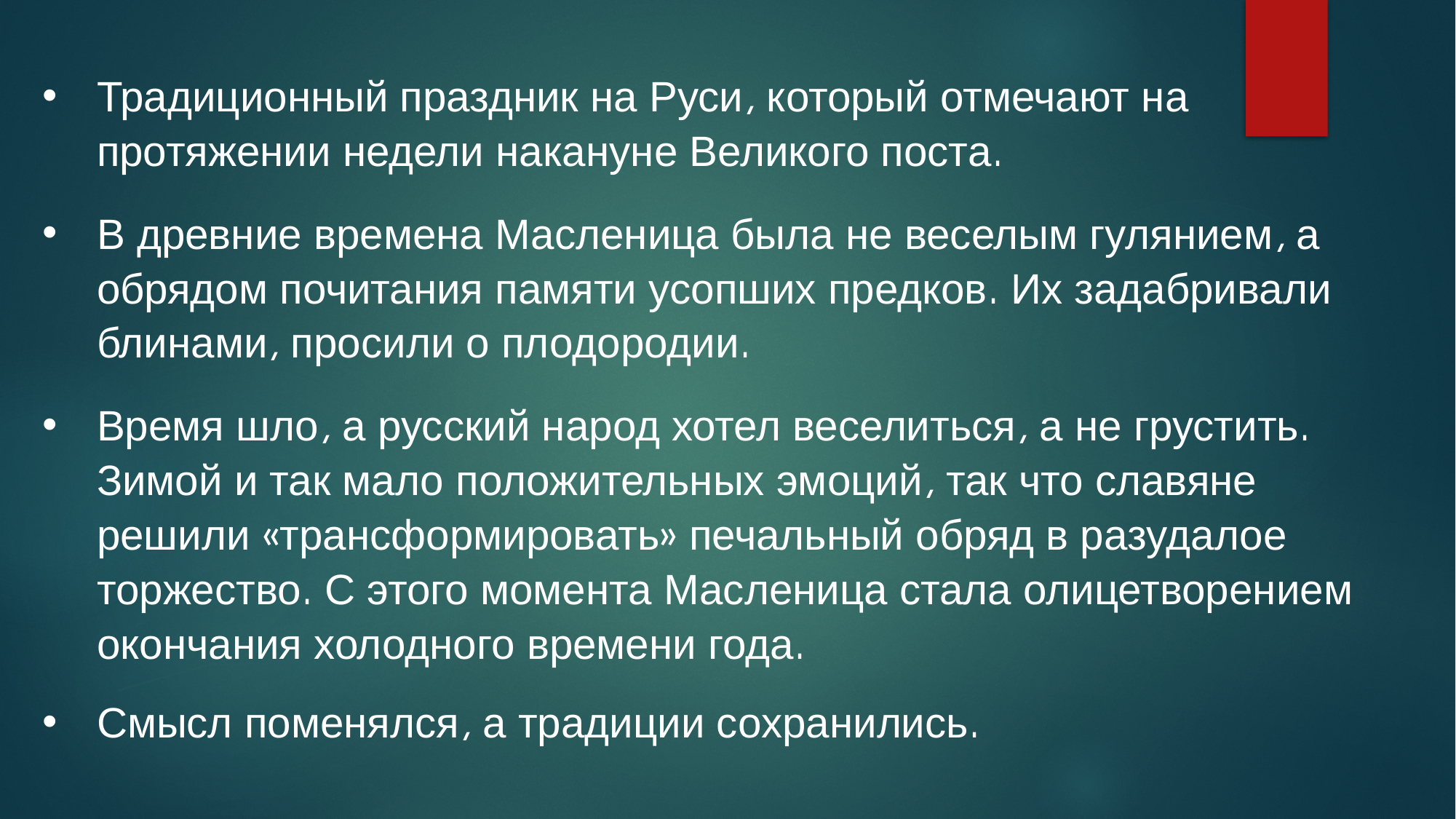

Традиционный праздник на Руси, который отмечают на протяжении недели накануне Великого поста.
В древние времена Масленица была не веселым гулянием, а обрядом почитания памяти усопших предков. Их задабривали блинами, просили о плодородии.
Время шло, а русский народ хотел веселиться, а не грустить. Зимой и так мало положительных эмоций, так что славяне решили «трансформировать» печальный обряд в разудалое торжество. С этого момента Масленица стала олицетворением окончания холодного времени года.
Смысл поменялся, а традиции сохранились.